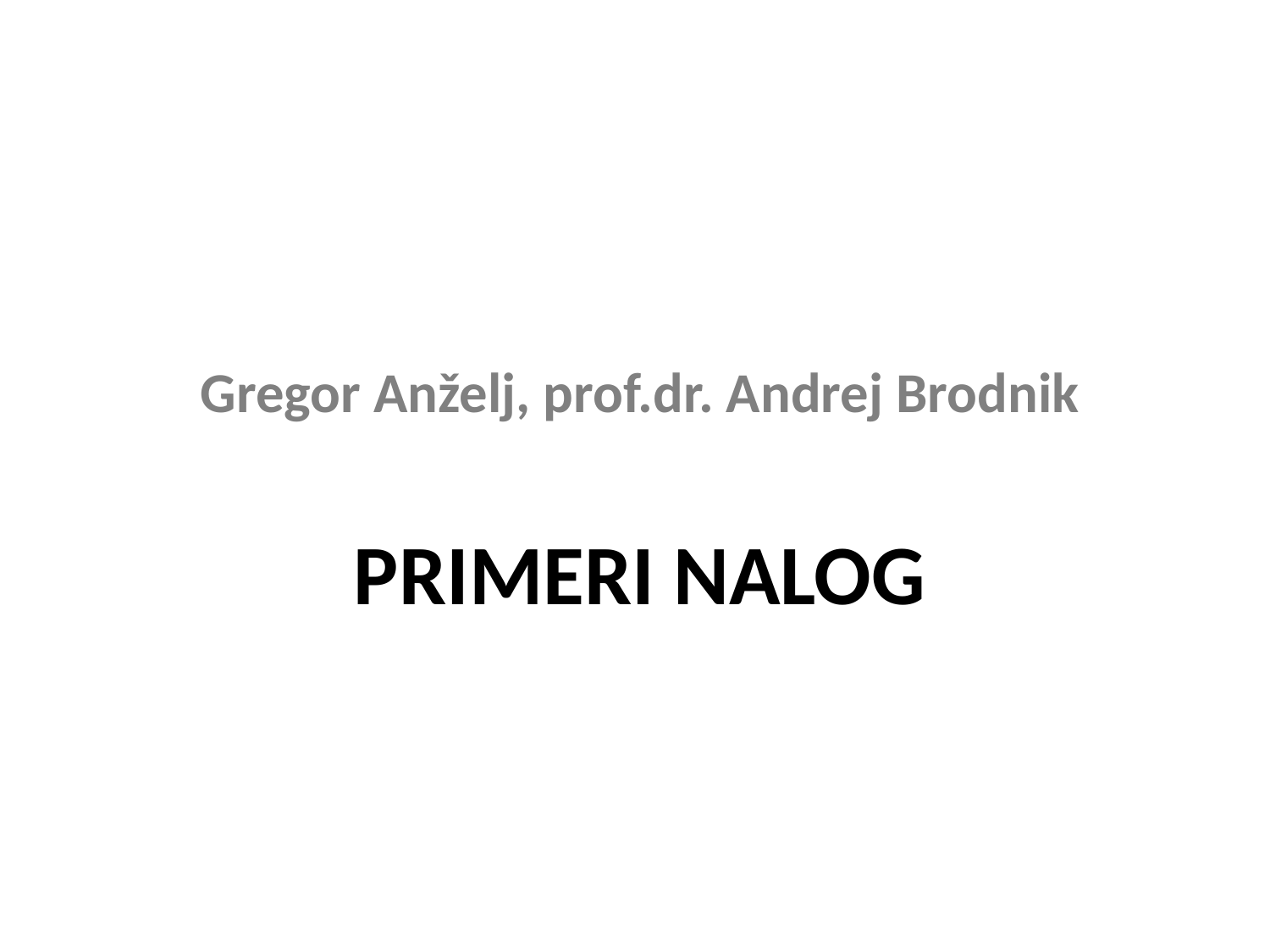

Gregor Anželj, prof.dr. Andrej Brodnik
# Primeri nalog